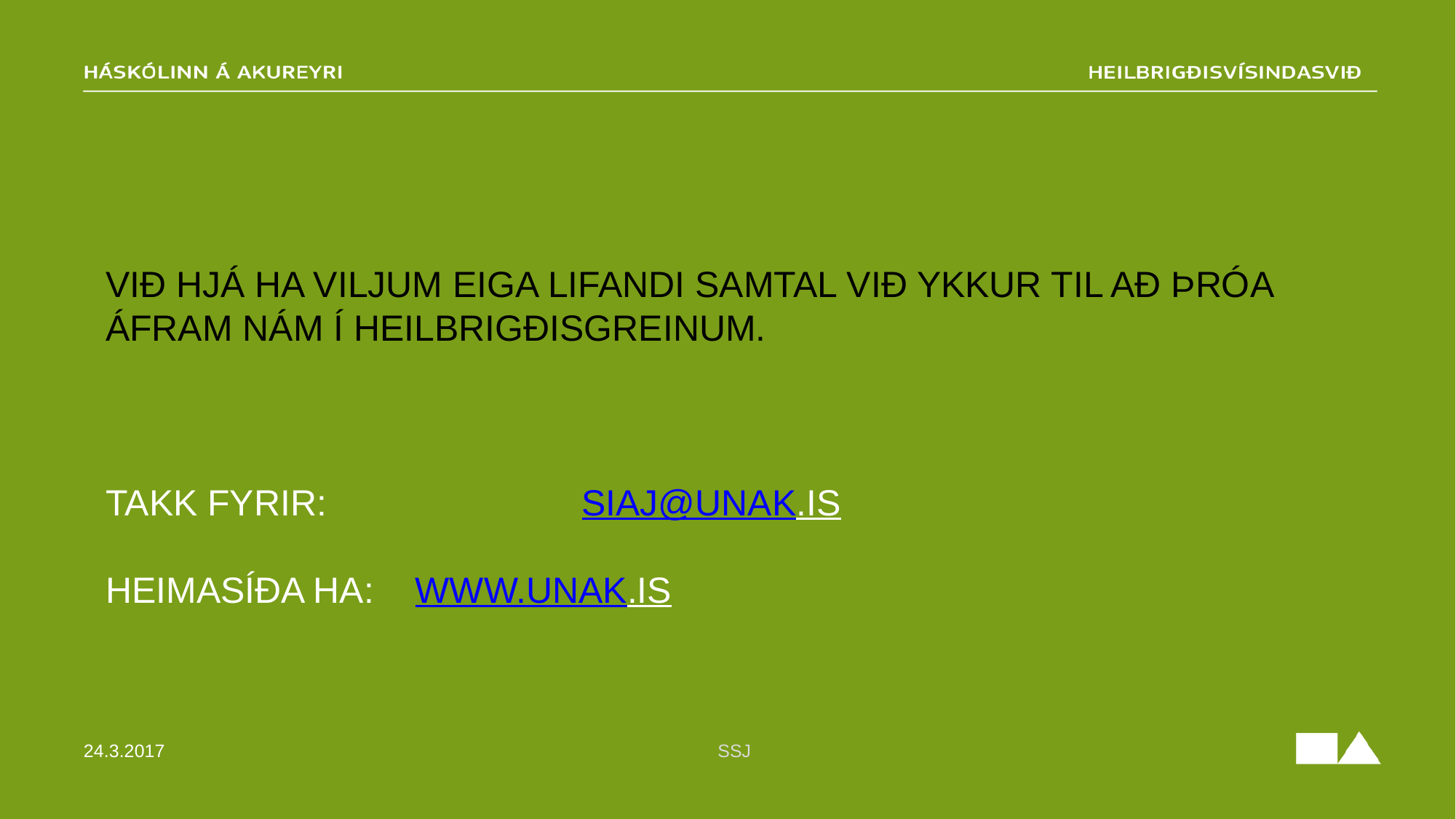

# Við hjá HA viljum eiga lifandi samtal við ykkur til að þróa áfram nám í heilbrigðisgreinum. Takk fyrir:                         siaj@unak.is heimasíða HA:    www.unak.is
24.3.2017
SSJ